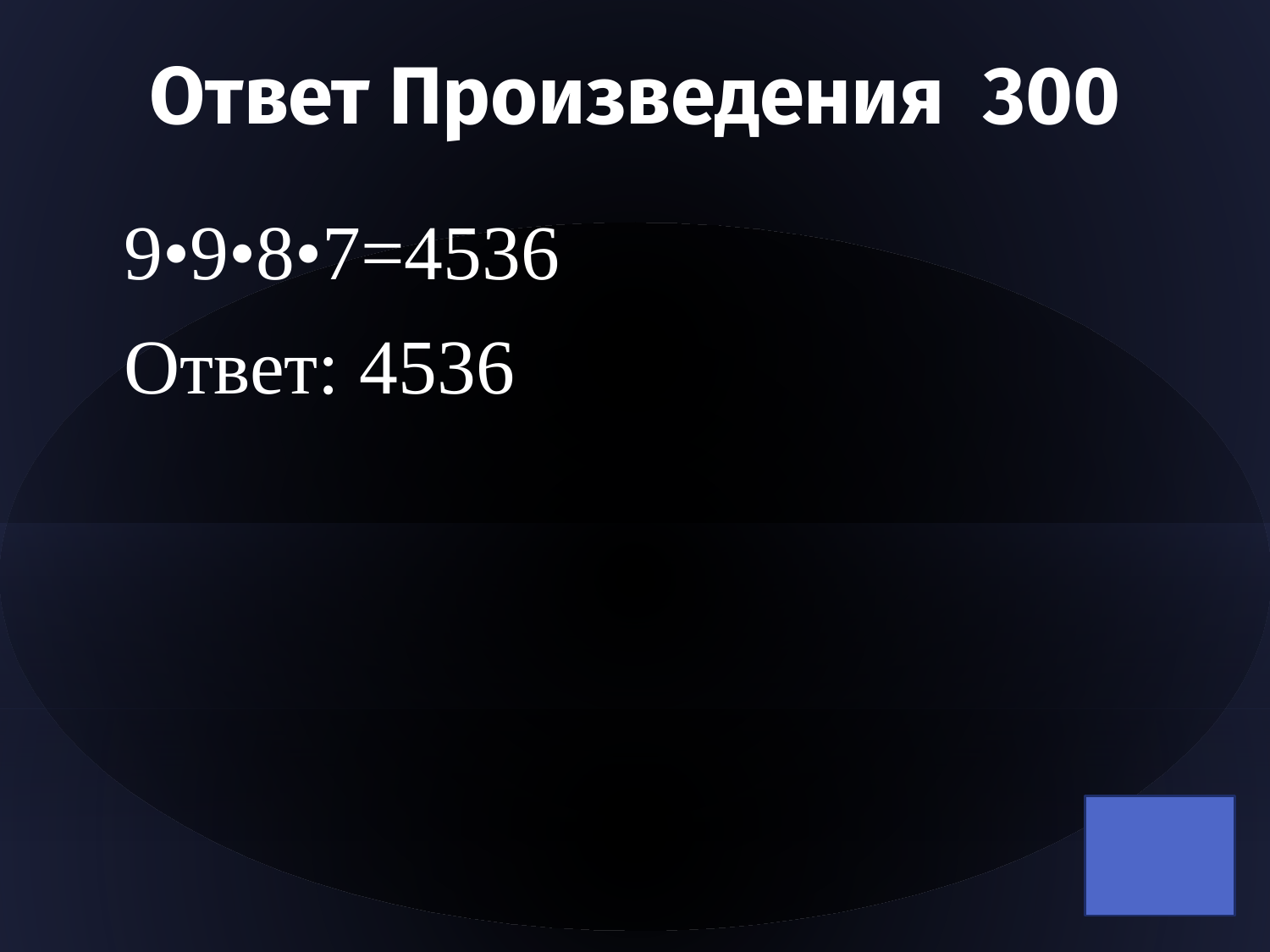

# Ответ Произведения  300
9•9•8•7=4536
Ответ: 4536